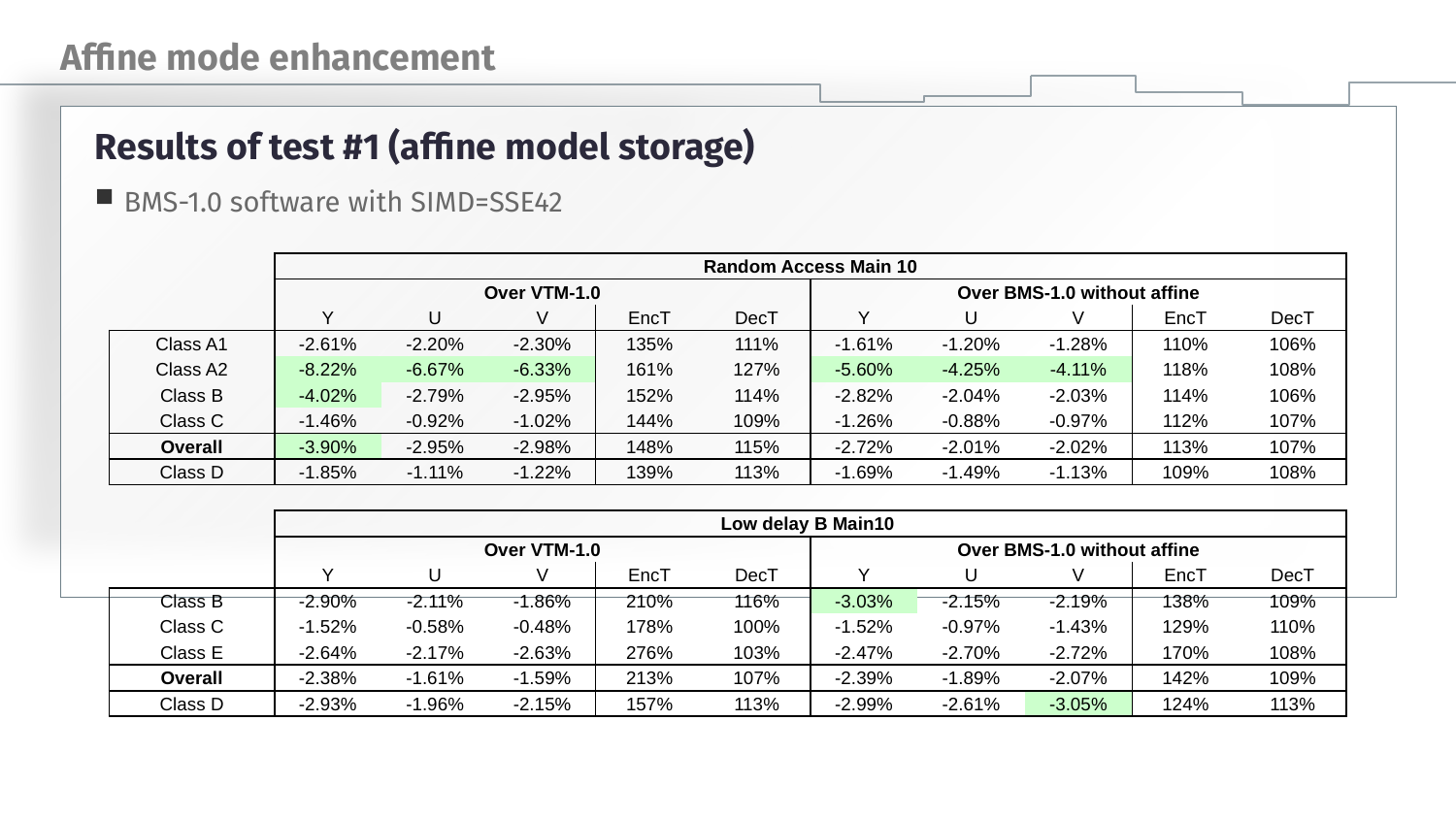

# Affine mode enhancement
Results of test #1 (affine model storage)
BMS-1.0 software with SIMD=SSE42
|  | Random Access Main 10 |  |  |  |  |  |  |  |  |  |
| --- | --- | --- | --- | --- | --- | --- | --- | --- | --- | --- |
|  | Over VTM-1.0 |  |  |  |  | Over BMS-1.0 without affine |  |  |  |  |
|  | Y | U | V | EncT | DecT | Y | U | V | EncT | DecT |
| Class A1 | -2.61% | -2.20% | -2.30% | 135% | 111% | -1.61% | -1.20% | -1.28% | 110% | 106% |
| Class A2 | -8.22% | -6.67% | -6.33% | 161% | 127% | -5.60% | -4.25% | -4.11% | 118% | 108% |
| Class B | -4.02% | -2.79% | -2.95% | 152% | 114% | -2.82% | -2.04% | -2.03% | 114% | 106% |
| Class C | -1.46% | -0.92% | -1.02% | 144% | 109% | -1.26% | -0.88% | -0.97% | 112% | 107% |
| Overall | -3.90% | -2.95% | -2.98% | 148% | 115% | -2.72% | -2.01% | -2.02% | 113% | 107% |
| Class D | -1.85% | -1.11% | -1.22% | 139% | 113% | -1.69% | -1.49% | -1.13% | 109% | 108% |
|  |  |  |  |  |  |  |  |  |  |  |
|  | Low delay B Main10 |  |  |  |  |  |  |  |  |  |
|  | Over VTM-1.0 |  |  |  |  | Over BMS-1.0 without affine |  |  |  |  |
|  | Y | U | V | EncT | DecT | Y | U | V | EncT | DecT |
| Class B | -2.90% | -2.11% | -1.86% | 210% | 116% | -3.03% | -2.15% | -2.19% | 138% | 109% |
| Class C | -1.52% | -0.58% | -0.48% | 178% | 100% | -1.52% | -0.97% | -1.43% | 129% | 110% |
| Class E | -2.64% | -2.17% | -2.63% | 276% | 103% | -2.47% | -2.70% | -2.72% | 170% | 108% |
| Overall | -2.38% | -1.61% | -1.59% | 213% | 107% | -2.39% | -1.89% | -2.07% | 142% | 109% |
| Class D | -2.93% | -1.96% | -2.15% | 157% | 113% | -2.99% | -2.61% | -3.05% | 124% | 113% |